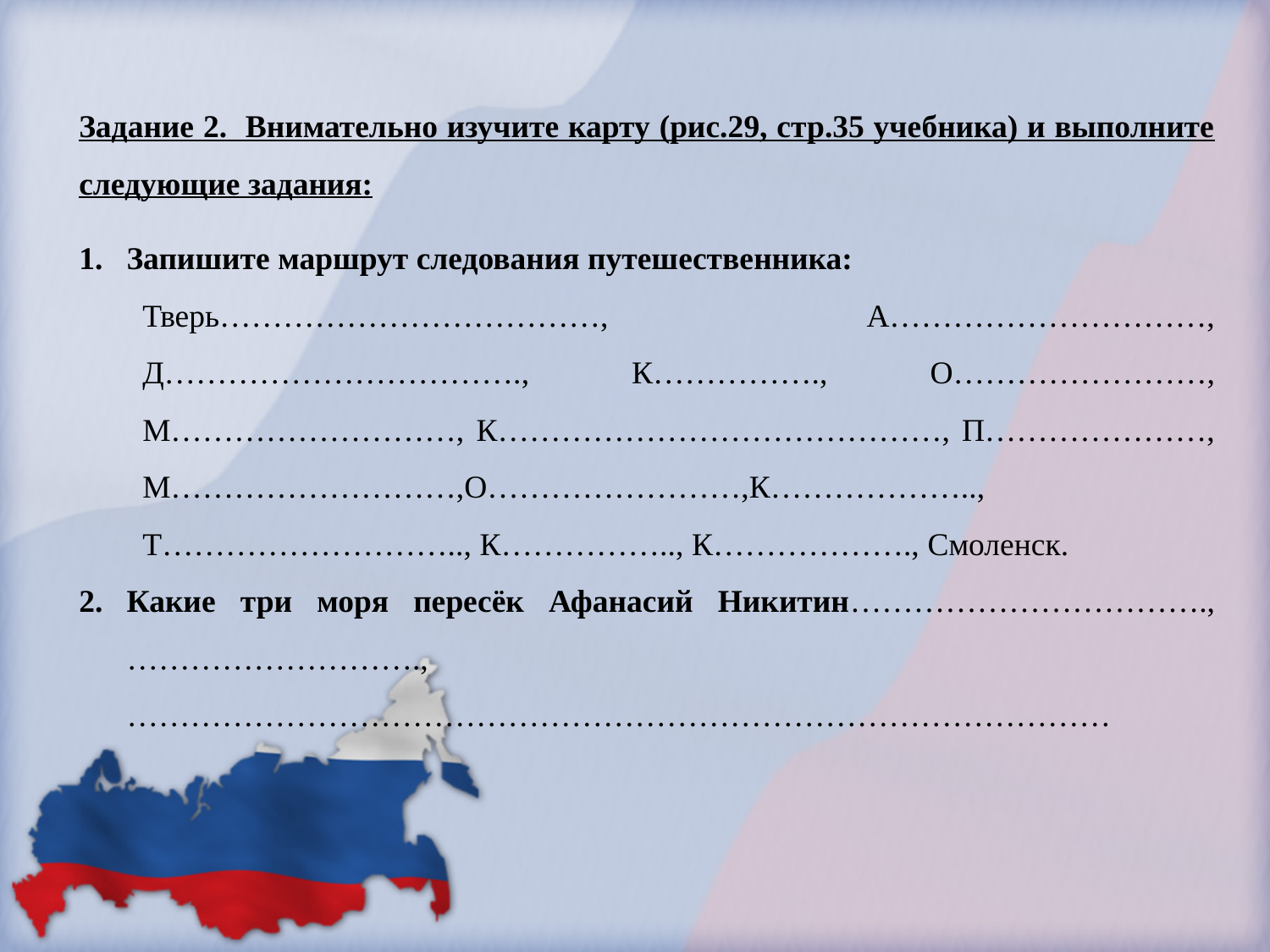

Задание 2.  Внимательно изучите карту (рис.29, стр.35 учебника) и выполните следующие задания:
Запишите маршрут следования путешественника:
Тверь………………………………, А…………………………, Д……………………………., К……………., О……………………, М………………………, К……………………………………, П…………………, М………………………,О……………………,К……………….., Т……………………….., К…………….., К………………., Смоленск.
Какие три моря пересёк Афанасий Никитин……………………………., ……………………….,…………………………………………………………………………………